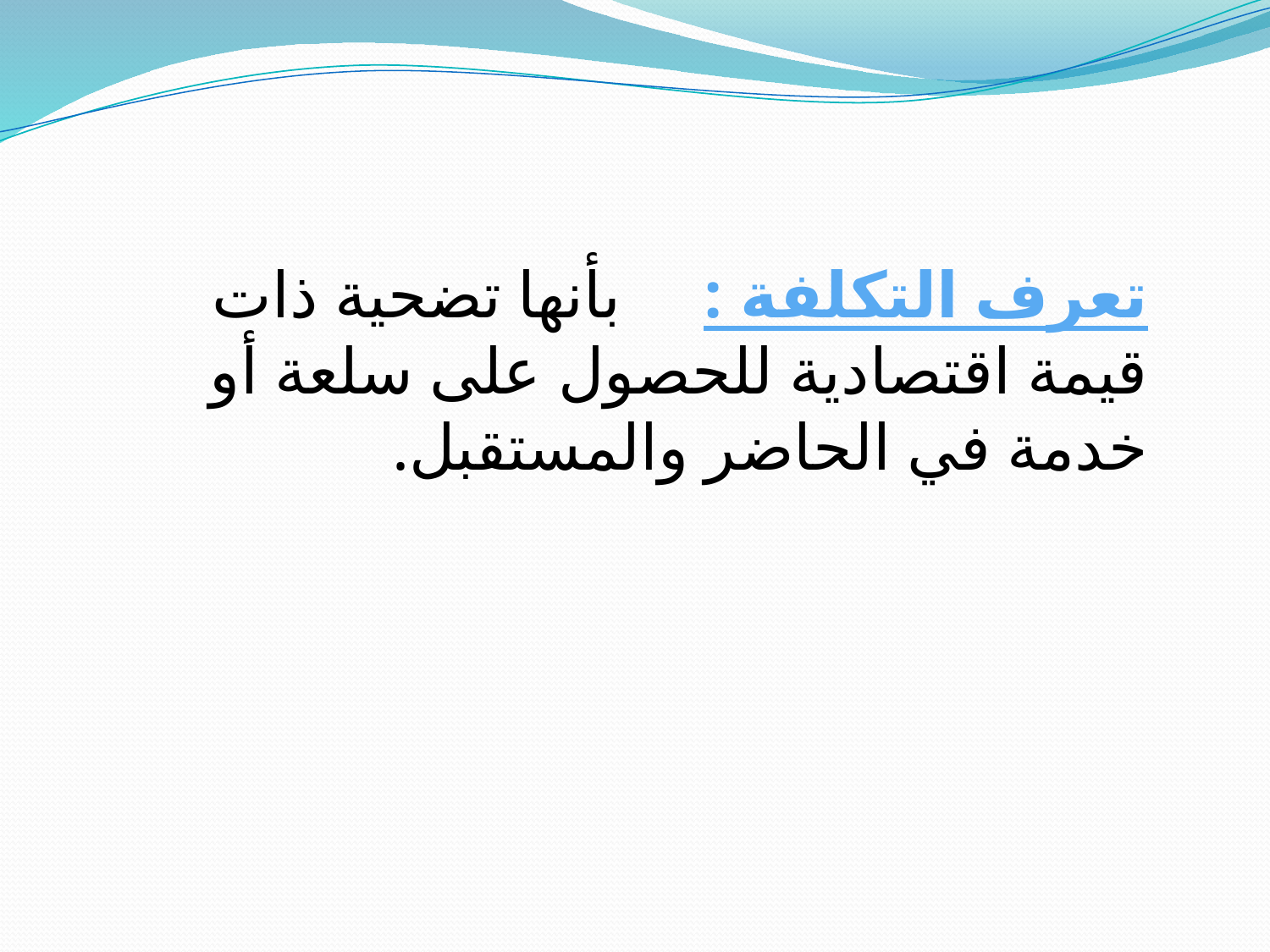

تعرف التكلفة :     بأنها تضحية ذات قيمة اقتصادية للحصول على سلعة أو خدمة في الحاضر والمستقبل.